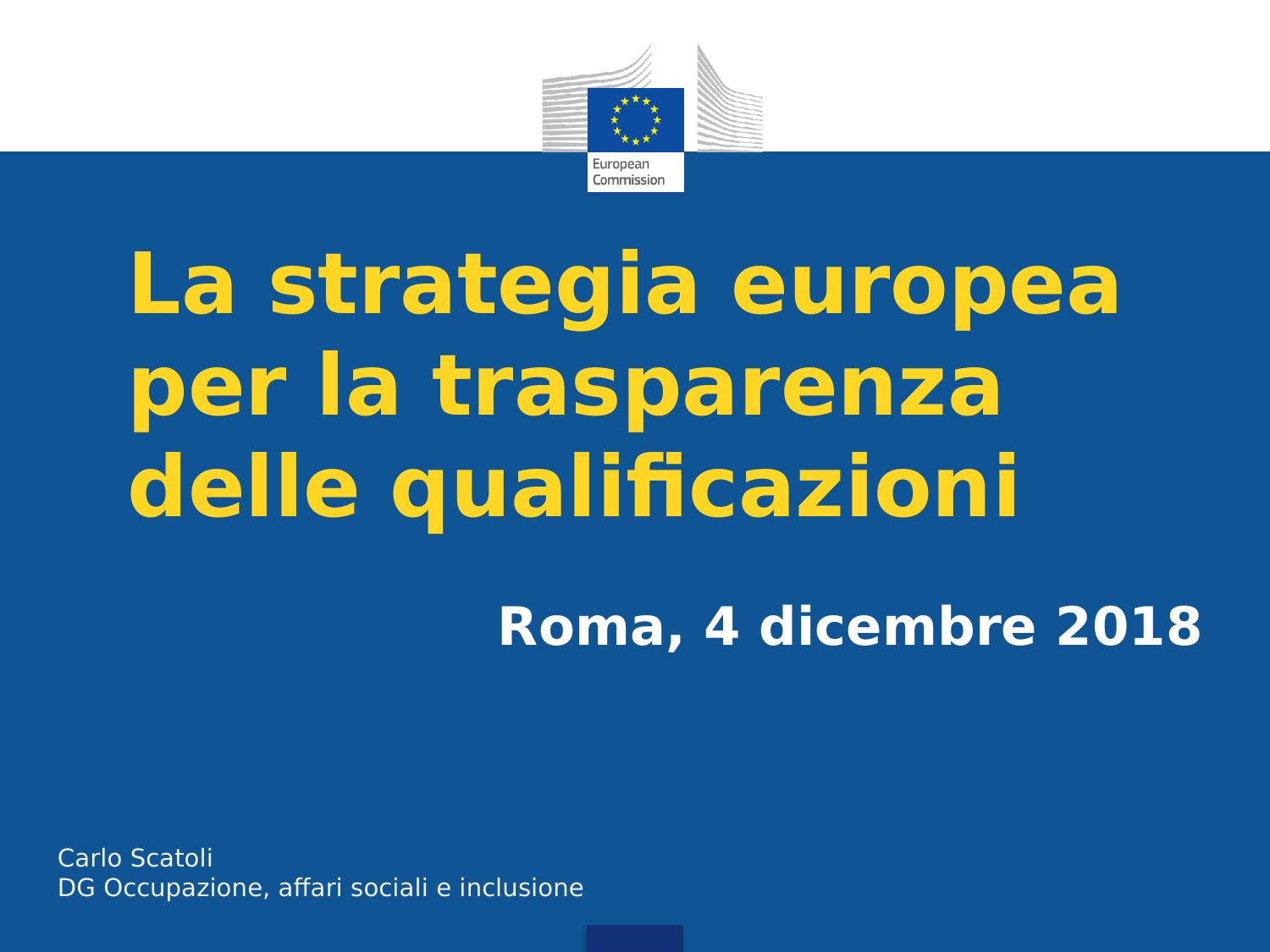

# La strategia europea per la trasparenza delle qualificazioni
Roma, 4 dicembre 2018
Carlo Scatoli
DG Occupazione, affari sociali e inclusione